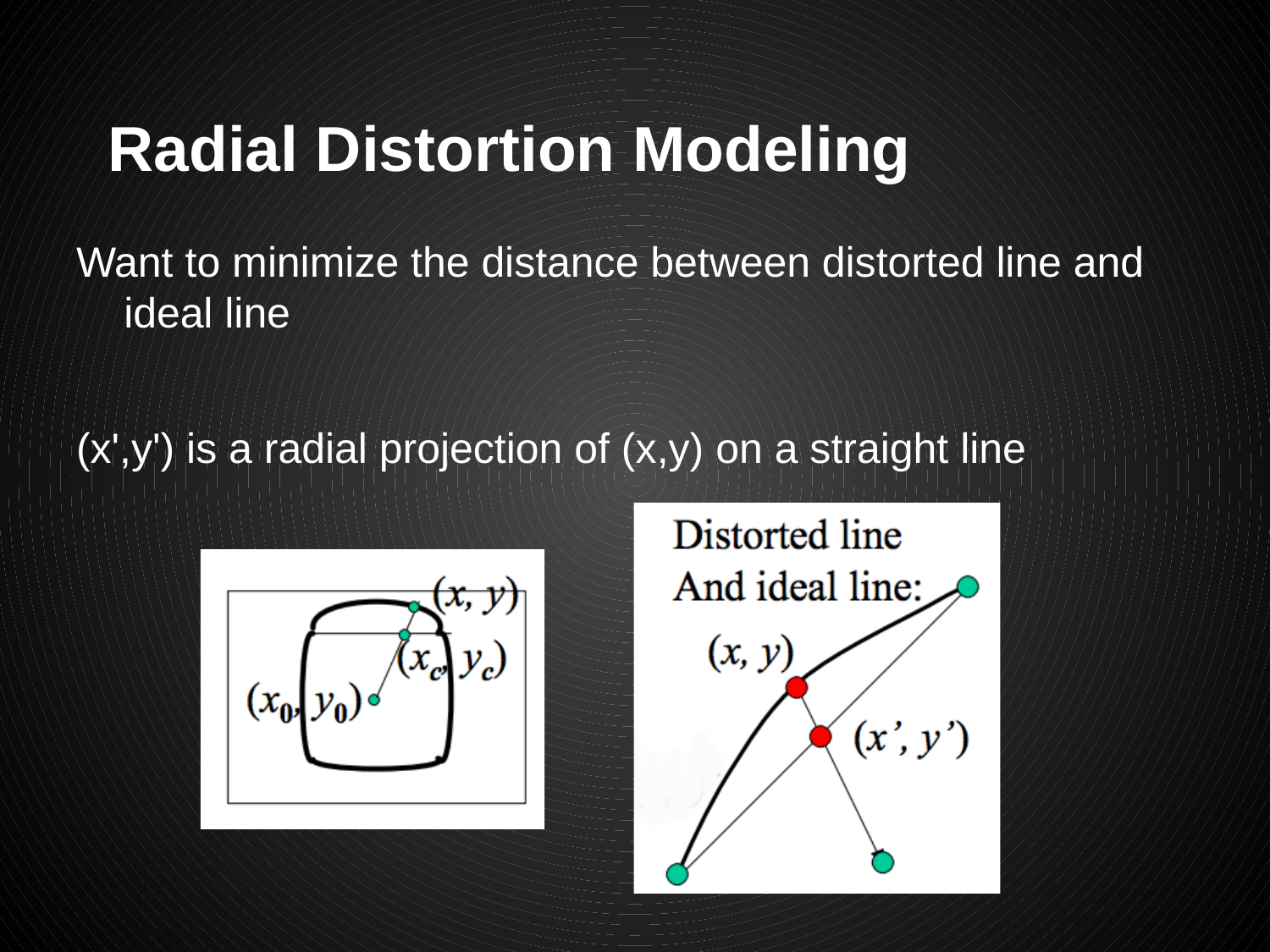

# Radial Distortion Modeling
Want to minimize the distance between distorted line and ideal line

(x',y') is a radial projection of (x,y) on a straight line